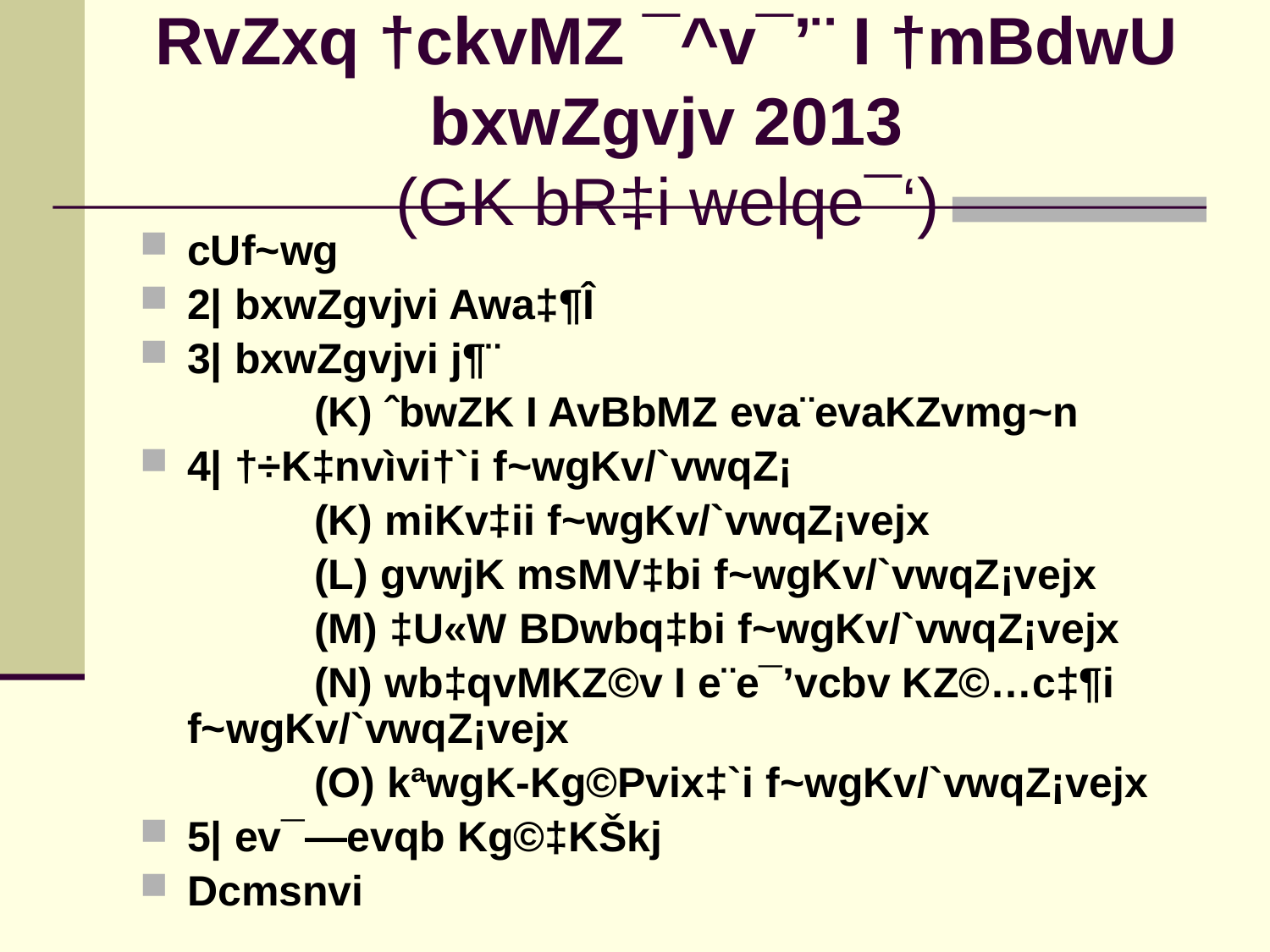

# RvZxq †ckvMZ ¯^v¯’¨ I †mBdwU bxwZgvjv 2013 (GK bR‡i welqe¯‘)
cUf~wg
2| bxwZgvjvi Awa‡¶Î
3| bxwZgvjvi j¶¨
		(K) ˆbwZK I AvBbMZ eva¨evaKZvmg~n
4| †÷K‡nvìvi†`i f~wgKv/`vwqZ¡
		(K) miKv‡ii f~wgKv/`vwqZ¡vejx
		(L) gvwjK msMV‡bi f~wgKv/`vwqZ¡vejx
		(M) ‡U«W BDwbq‡bi f~wgKv/`vwqZ¡vejx
		(N) wb‡qvMKZ©v I e¨e¯’vcbv KZ©…c‡¶i f~wgKv/`vwqZ¡vejx
		(O) kªwgK-Kg©Pvix‡`i f~wgKv/`vwqZ¡vejx
5| ev¯—evqb Kg©‡KŠkj
Dcmsnvi